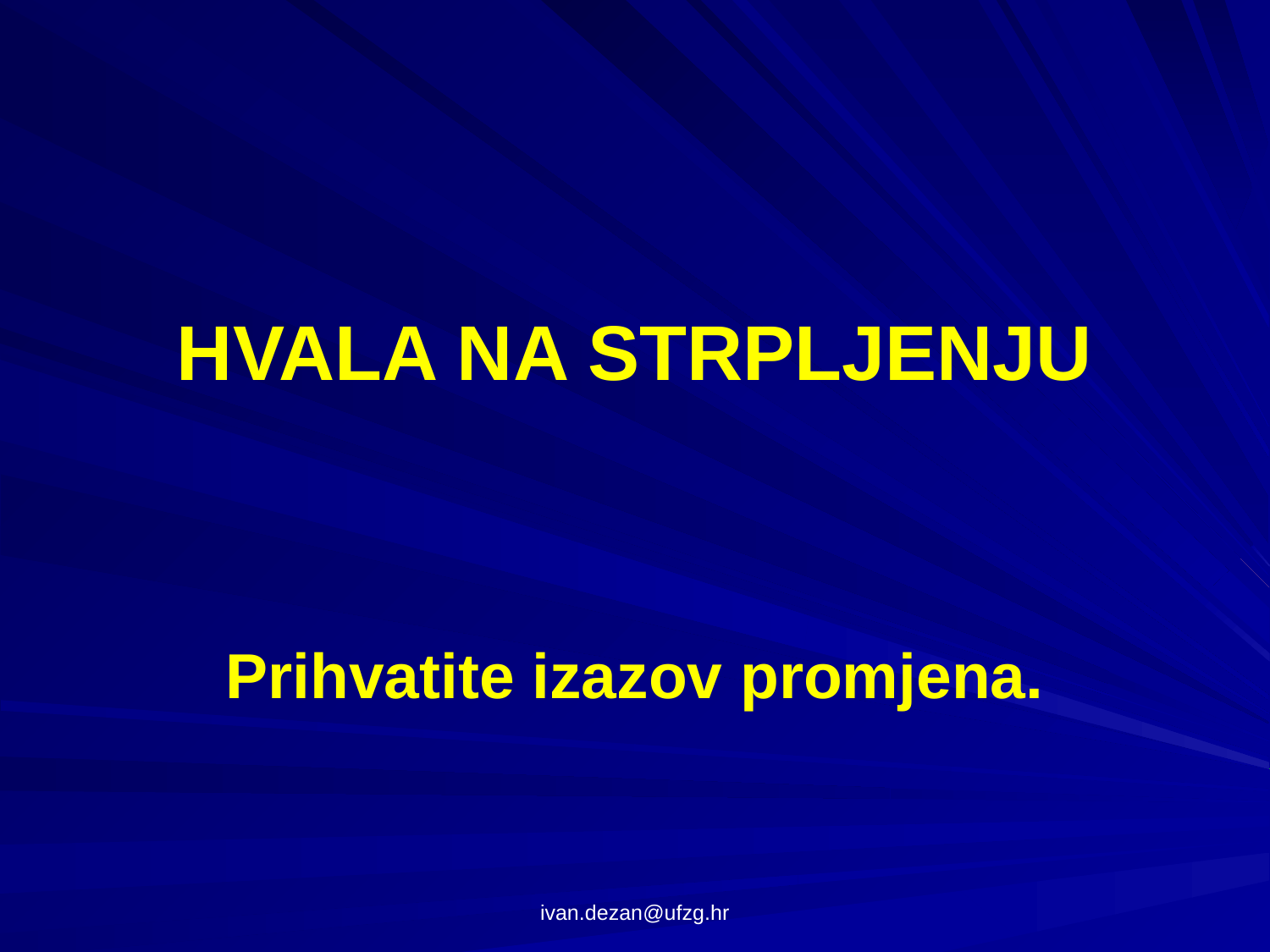

# HVALA NA STRPLJENJU

Prihvatite izazov promjena.

ivan.dezan@ufzg.hr